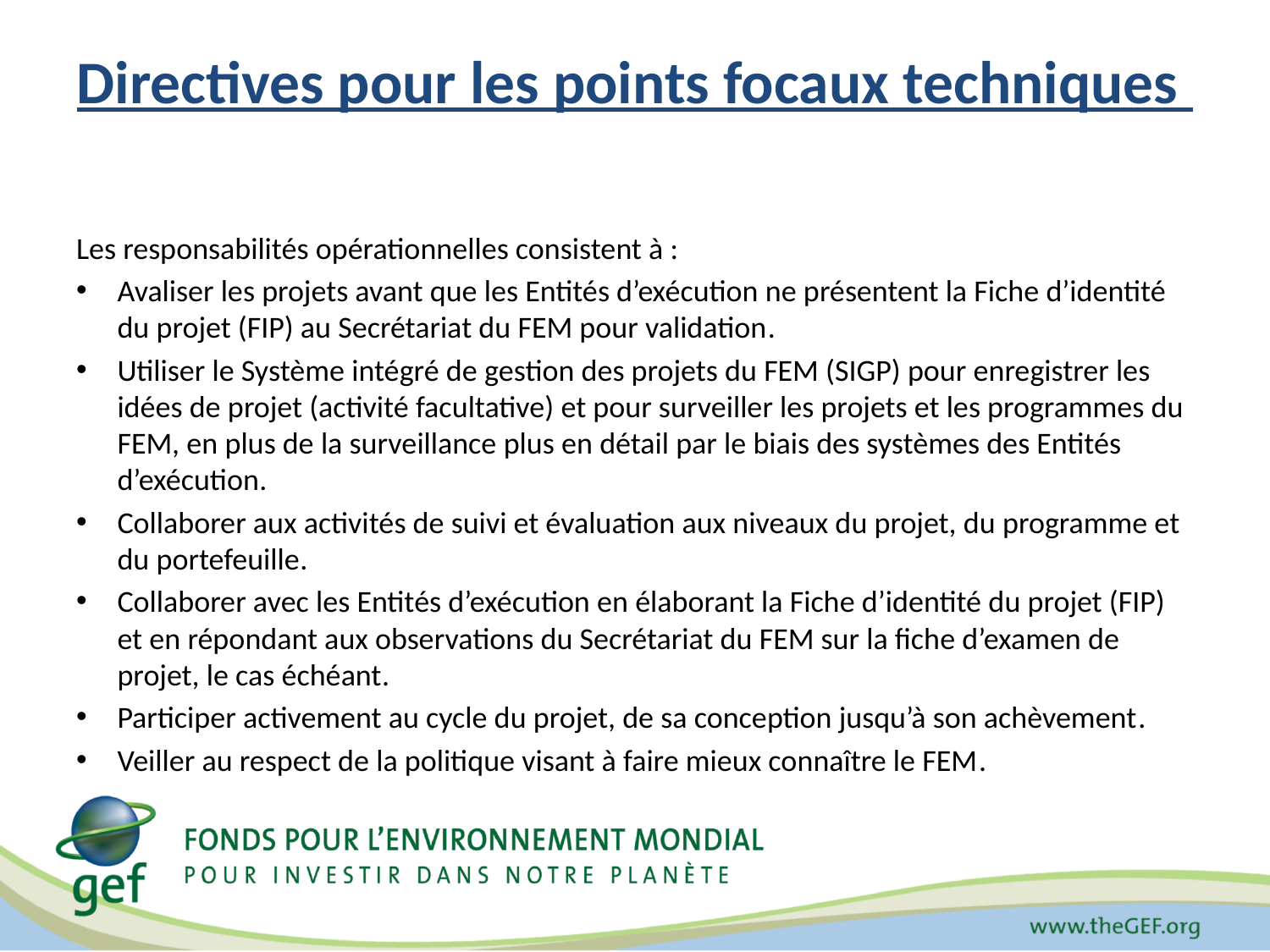

# Directives pour les points focaux techniques
Les responsabilités opérationnelles consistent à :
Avaliser les projets avant que les Entités d’exécution ne présentent la Fiche d’identité du projet (FIP) au Secrétariat du FEM pour validation.
Utiliser le Système intégré de gestion des projets du FEM (SIGP) pour enregistrer les idées de projet (activité facultative) et pour surveiller les projets et les programmes du FEM, en plus de la surveillance plus en détail par le biais des systèmes des Entités d’exécution.
Collaborer aux activités de suivi et évaluation aux niveaux du projet, du programme et du portefeuille.
Collaborer avec les Entités d’exécution en élaborant la Fiche d’identité du projet (FIP) et en répondant aux observations du Secrétariat du FEM sur la fiche d’examen de projet, le cas échéant.
Participer activement au cycle du projet, de sa conception jusqu’à son achèvement.
Veiller au respect de la politique visant à faire mieux connaître le FEM.